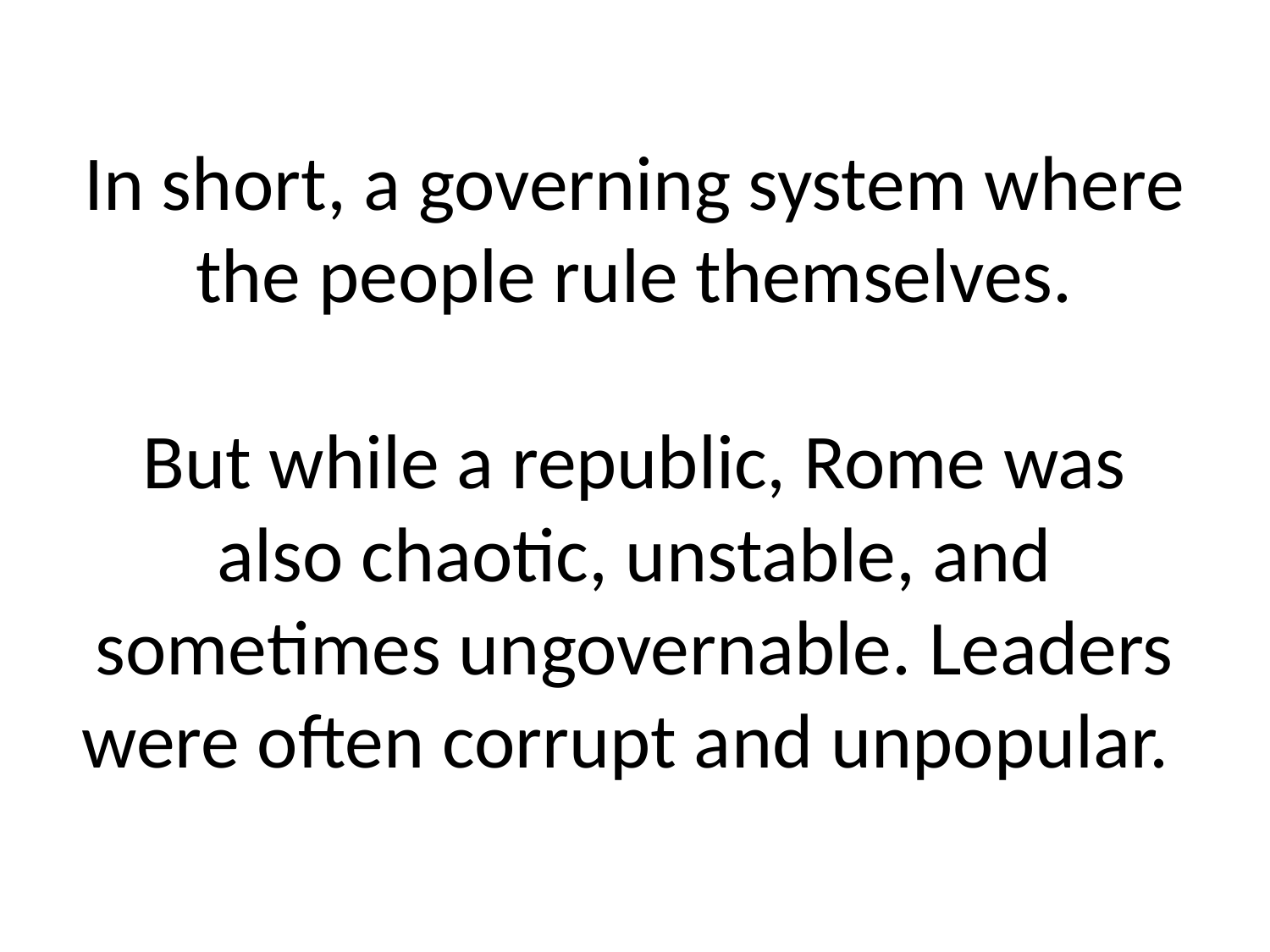

# In short, a governing system where the people rule themselves. But while a republic, Rome was also chaotic, unstable, and sometimes ungovernable. Leaders were often corrupt and unpopular.